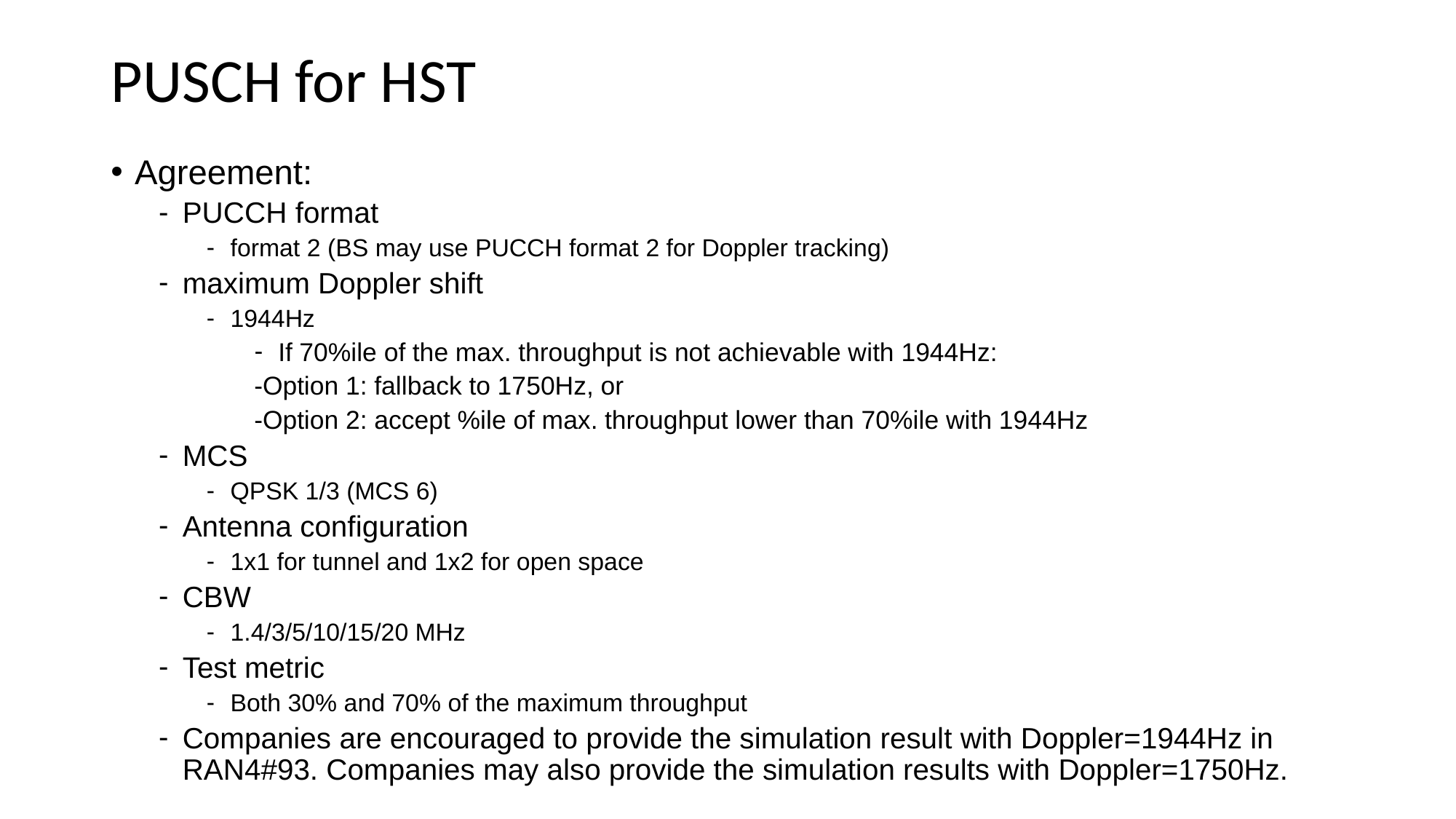

# PUSCH for HST
Agreement:
PUCCH format
format 2 (BS may use PUCCH format 2 for Doppler tracking)
maximum Doppler shift
1944Hz
If 70%ile of the max. throughput is not achievable with 1944Hz:
	-Option 1: fallback to 1750Hz, or
	-Option 2: accept %ile of max. throughput lower than 70%ile with 1944Hz
MCS
QPSK 1/3 (MCS 6)
Antenna configuration
1x1 for tunnel and 1x2 for open space
CBW
1.4/3/5/10/15/20 MHz
Test metric
Both 30% and 70% of the maximum throughput
Companies are encouraged to provide the simulation result with Doppler=1944Hz in RAN4#93. Companies may also provide the simulation results with Doppler=1750Hz.